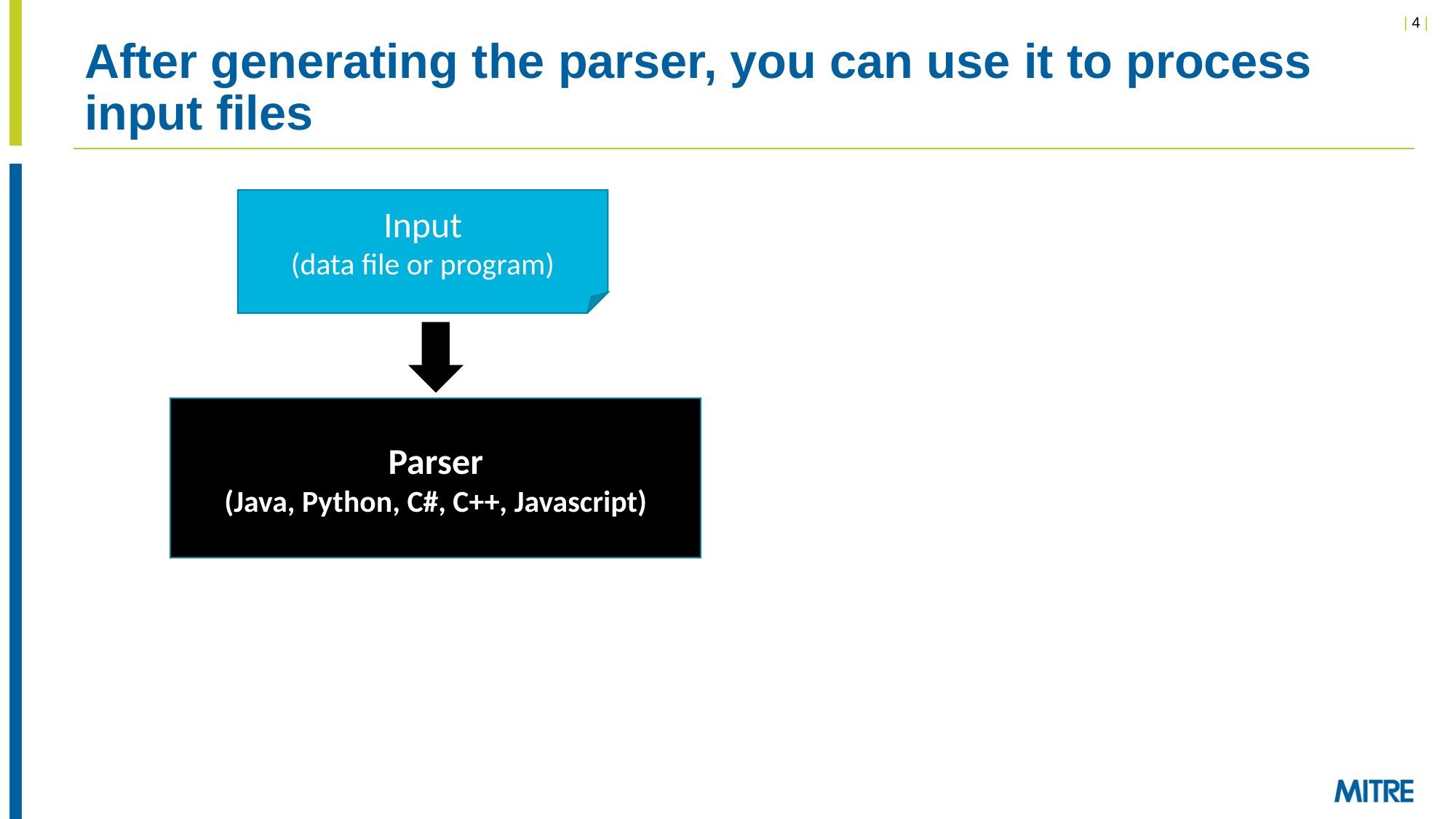

# After generating the parser, you can use it to process input files
Input
(data file or program)

Parser
(Java, Python, C#, C++, Javascript)